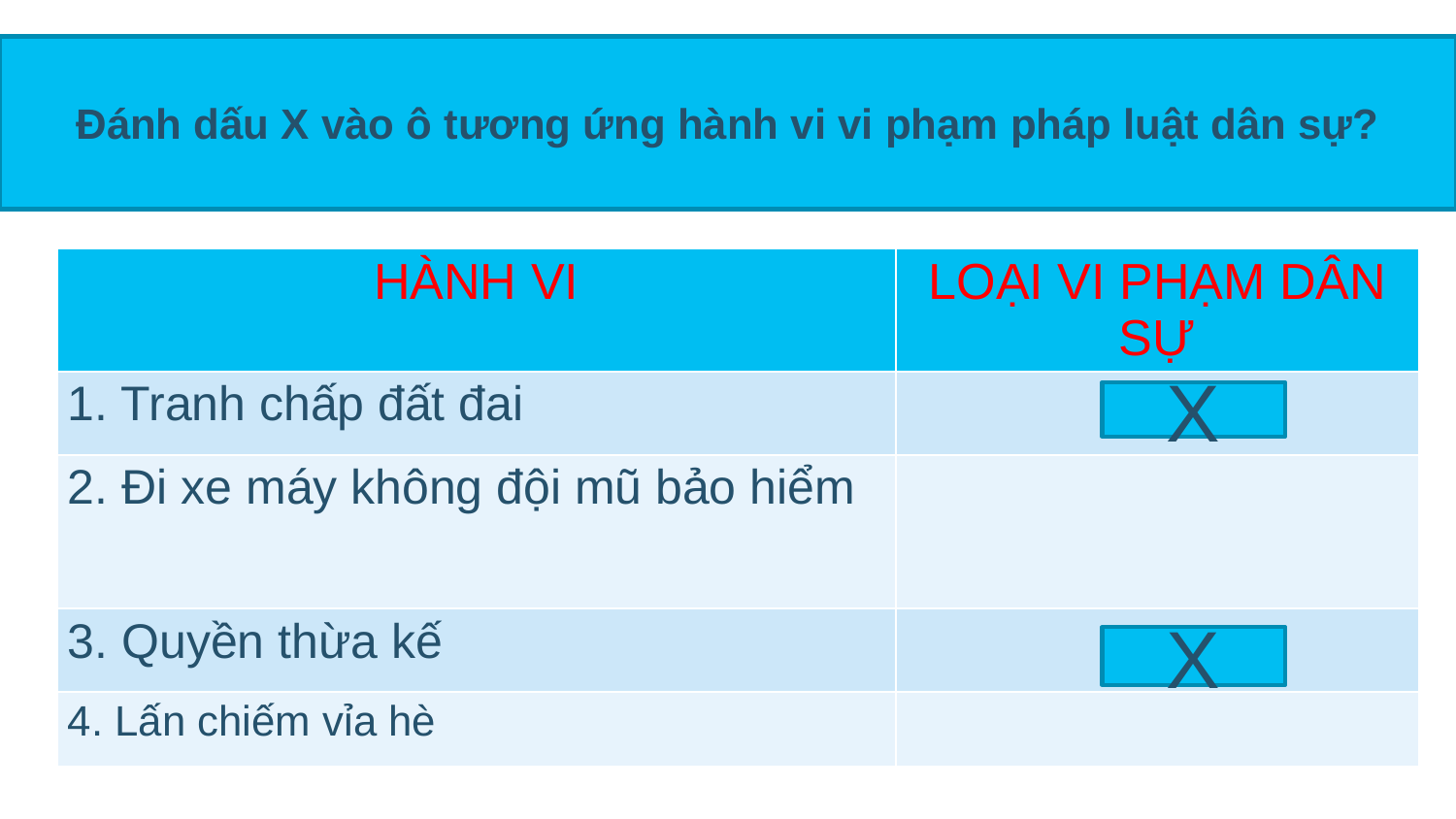

Đánh dấu X vào ô tương ứng hành vi vi phạm pháp luật dân sự?
| HÀNH VI | LOẠI VI PHẠM DÂN SỰ |
| --- | --- |
| 1. Tranh chấp đất đai |  |
| 2. Đi xe máy không đội mũ bảo hiểm |  |
| 3. Quyền thừa kế |  |
| 4. Lấn chiếm vỉa hè |  |
X
X